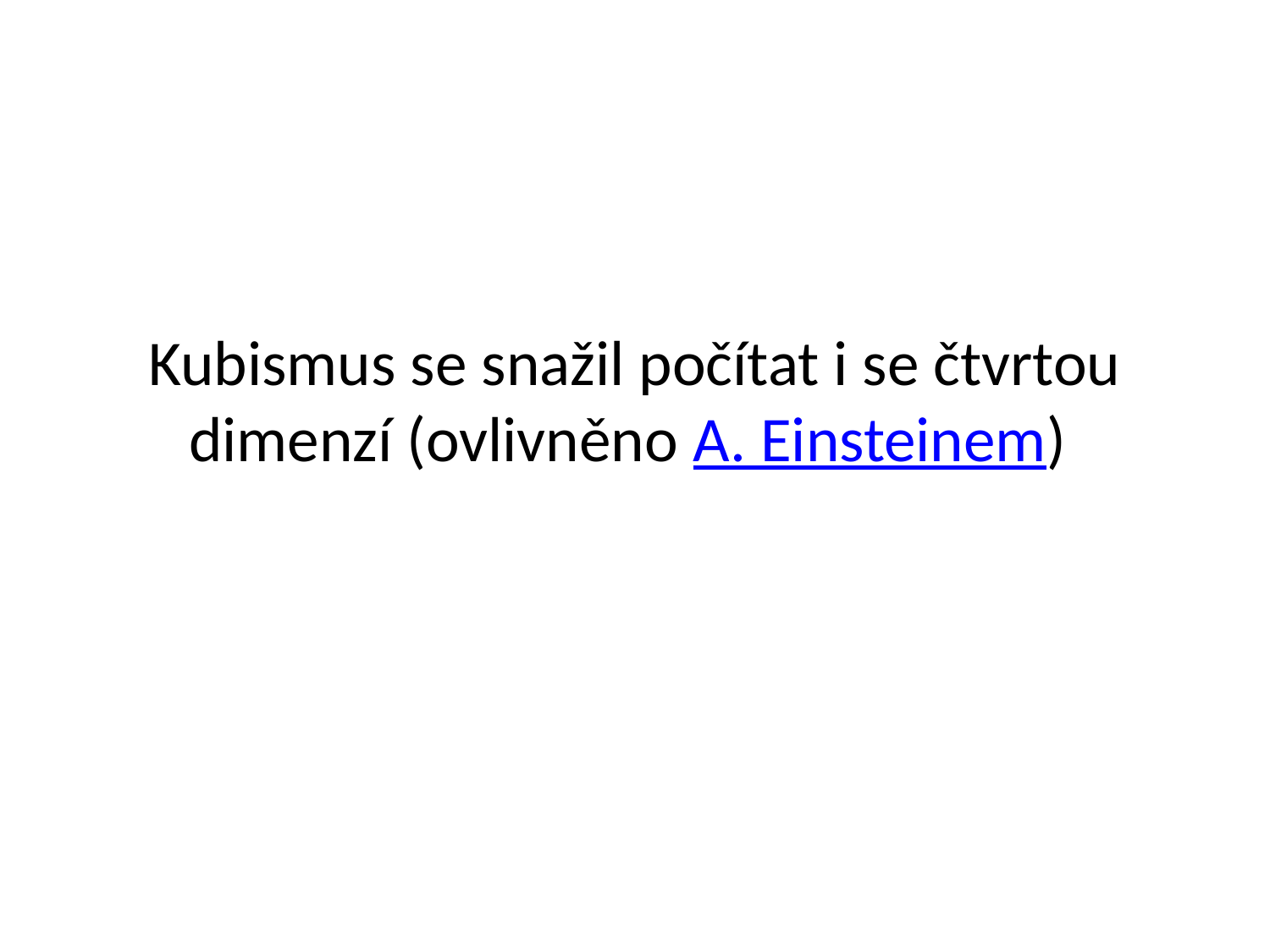

# Kubismus se snažil počítat i se čtvrtou dimenzí (ovlivněno A. Einsteinem)